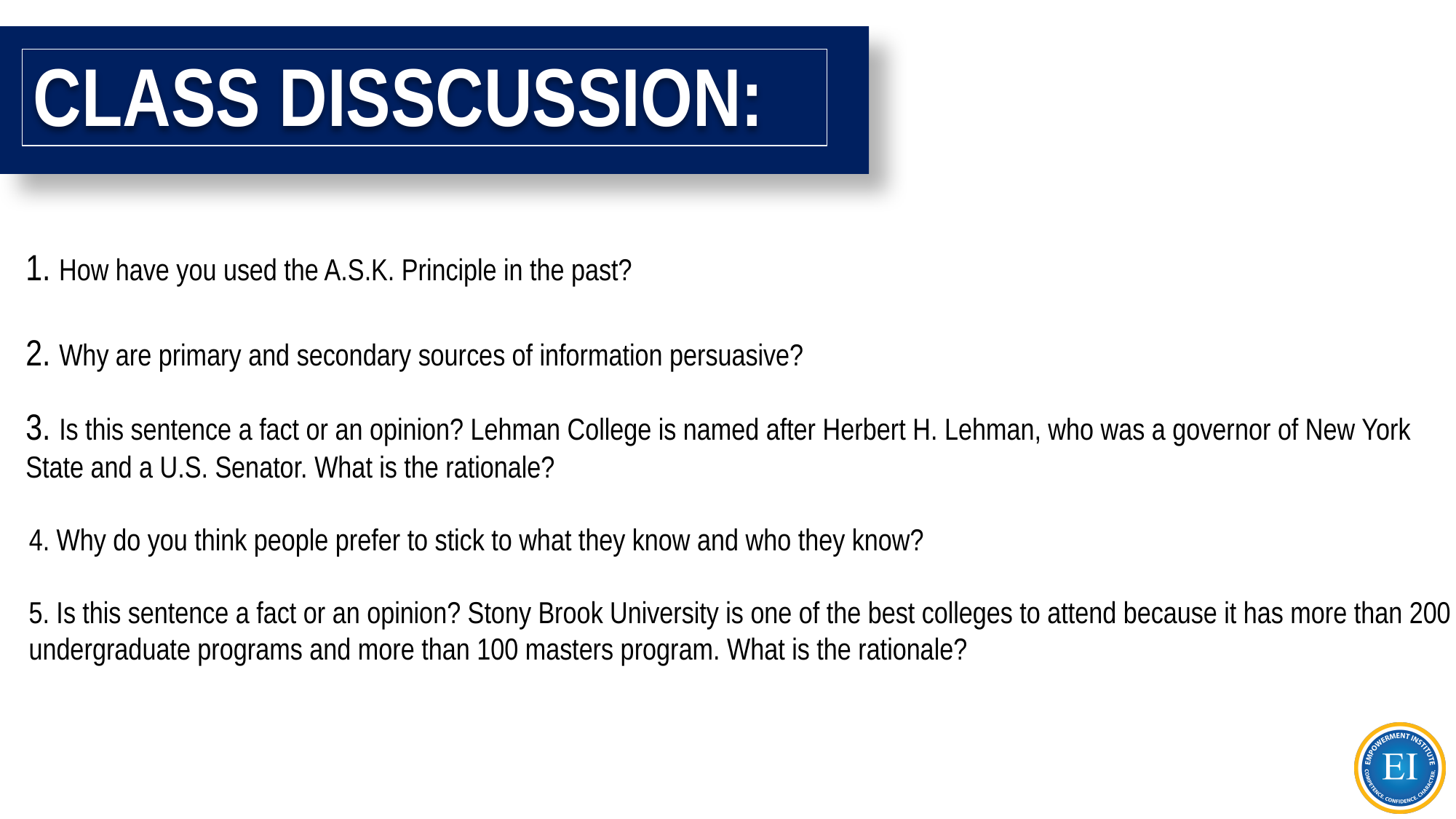

# CLASS DISSCUSSION:

1. How have you used the A.S.K. Principle in the past?
2. Why are primary and secondary sources of information persuasive?
3. Is this sentence a fact or an opinion? Lehman College is named after Herbert H. Lehman, who was a governor of New York State and a U.S. Senator. What is the rationale?
4. Why do you think people prefer to stick to what they know and who they know?
5. Is this sentence a fact or an opinion? Stony Brook University is one of the best colleges to attend because it has more than 200 undergraduate programs and more than 100 masters program. What is the rationale?